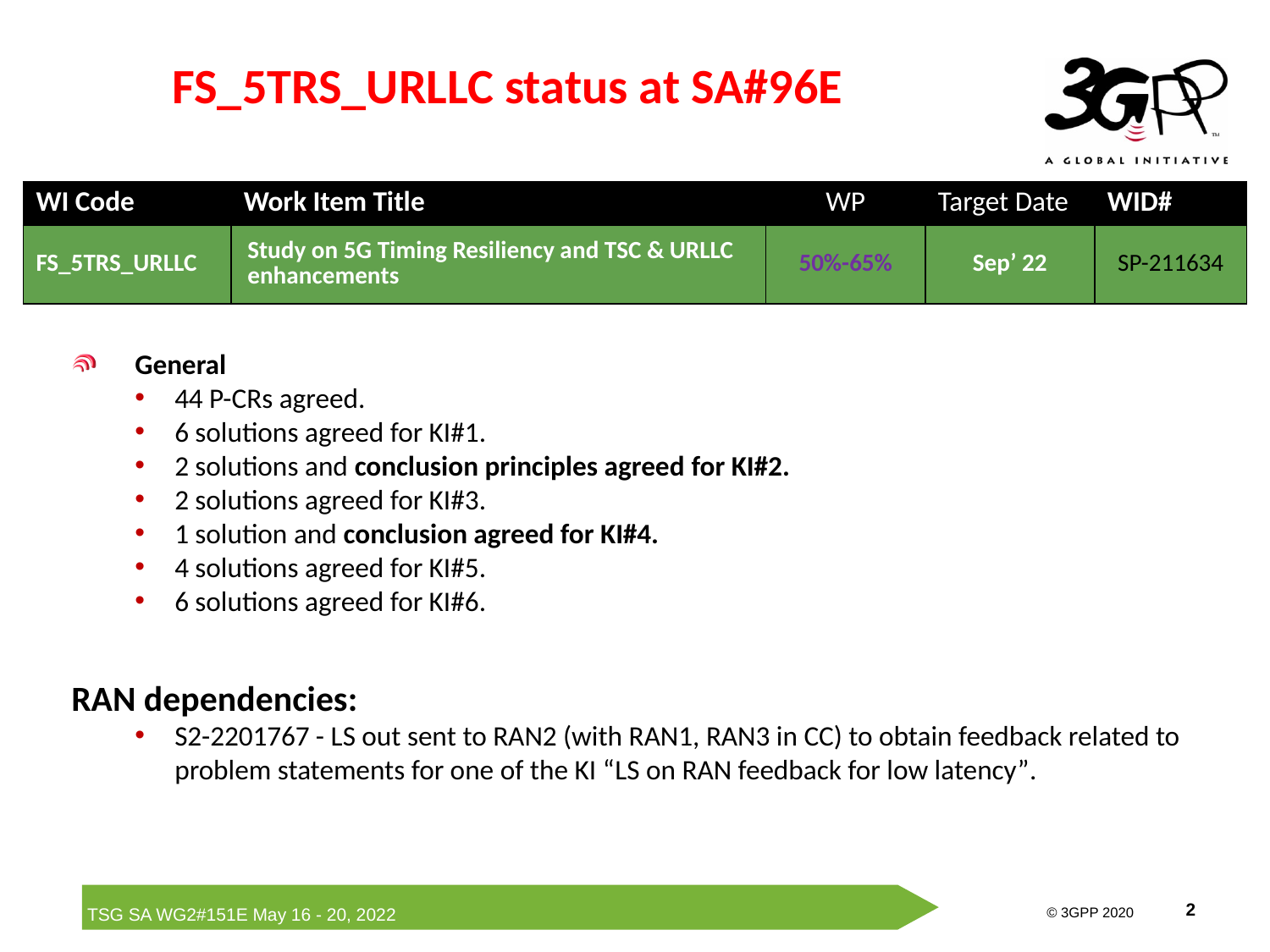

# FS_5TRS_URLLC status at SA#96E
| WI Code | Work Item Title | WP | Target Date | WID# |
| --- | --- | --- | --- | --- |
| FS\_5TRS\_URLLC | Study on 5G Timing Resiliency and TSC & URLLC enhancements | 50%-65% | Sep’ 22 | SP-211634 |
General
44 P-CRs agreed.
6 solutions agreed for KI#1.
2 solutions and conclusion principles agreed for KI#2.
2 solutions agreed for KI#3.
1 solution and conclusion agreed for KI#4.
4 solutions agreed for KI#5.
6 solutions agreed for KI#6.

RAN dependencies:
S2-2201767 - LS out sent to RAN2 (with RAN1, RAN3 in CC) to obtain feedback related to problem statements for one of the KI “LS on RAN feedback for low latency”.